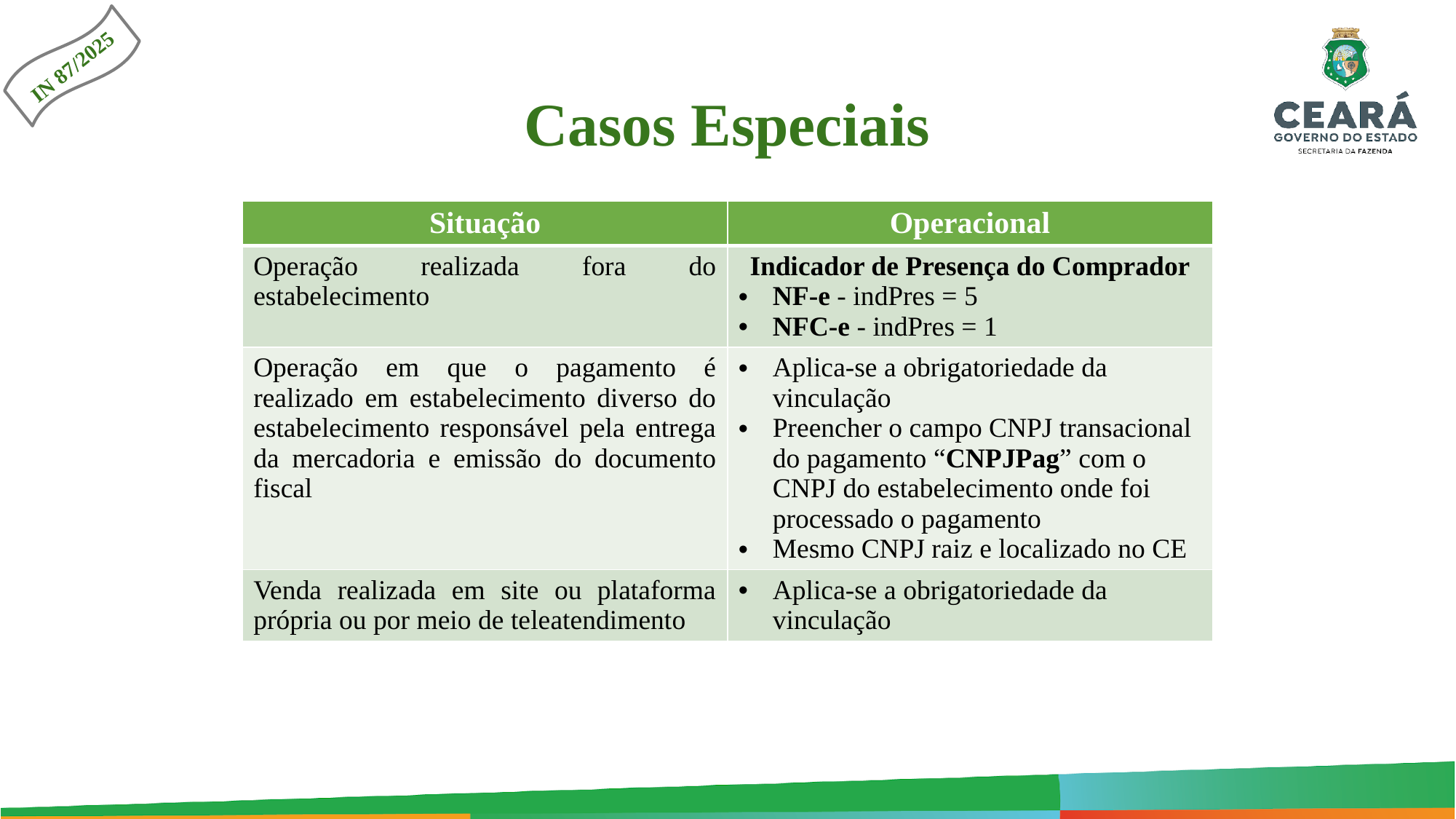

IN 87/2025
Casos Especiais
| Situação | Operacional |
| --- | --- |
| Operação realizada fora do estabelecimento | Indicador de Presença do Comprador NF-e - indPres = 5 NFC-e - indPres = 1 |
| Operação em que o pagamento é realizado em estabelecimento diverso do estabelecimento responsável pela entrega da mercadoria e emissão do documento fiscal | Aplica-se a obrigatoriedade da vinculação Preencher o campo CNPJ transacional do pagamento “CNPJPag” com o CNPJ do estabelecimento onde foi processado o pagamento Mesmo CNPJ raiz e localizado no CE |
| Venda realizada em site ou plataforma própria ou por meio de teleatendimento | Aplica-se a obrigatoriedade da vinculação |